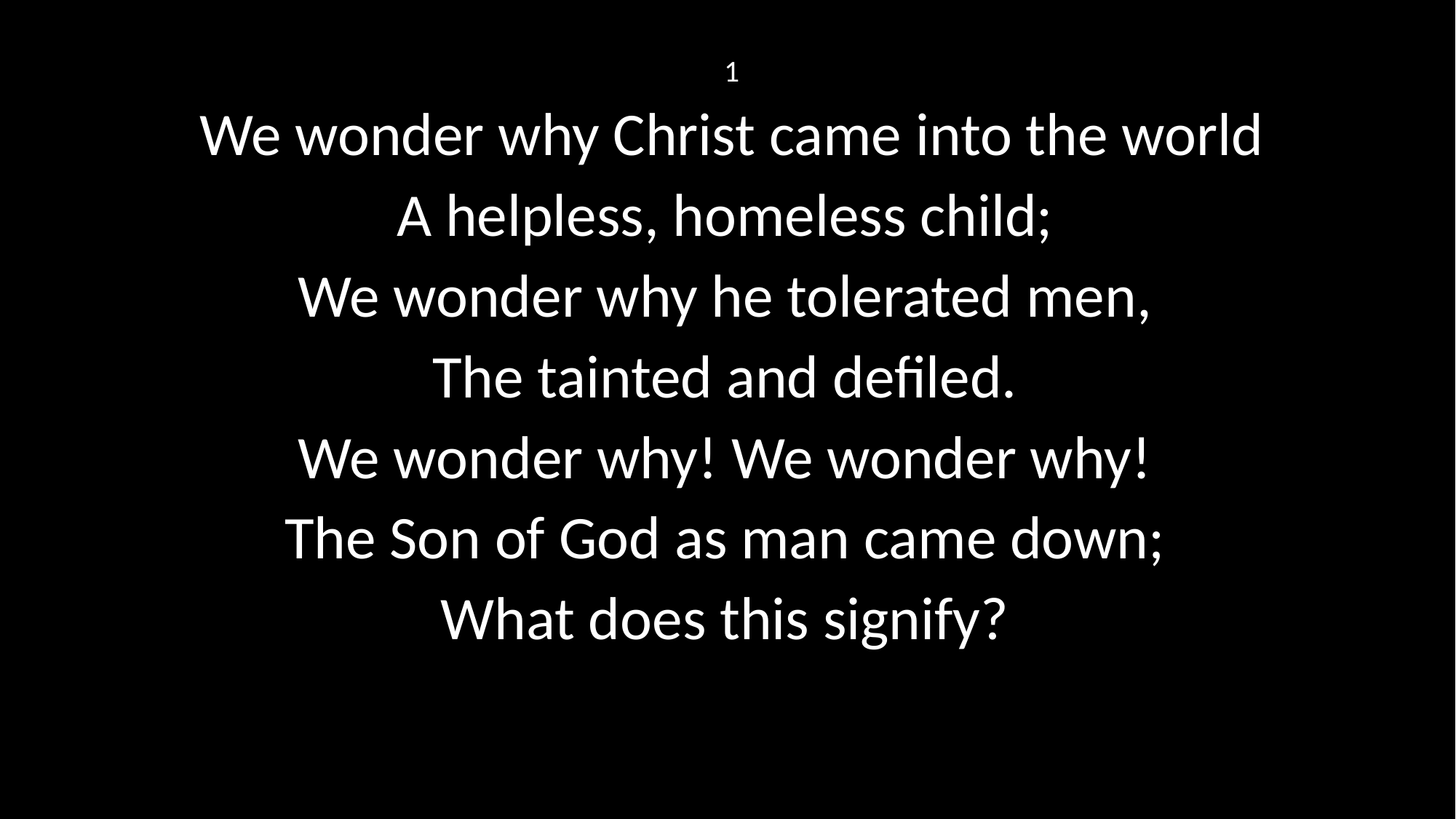

1
We wonder why Christ came into the world
A helpless, homeless child;
We wonder why he tolerated men,
The tainted and defiled.
We wonder why! We wonder why!
The Son of God as man came down;
What does this signify?